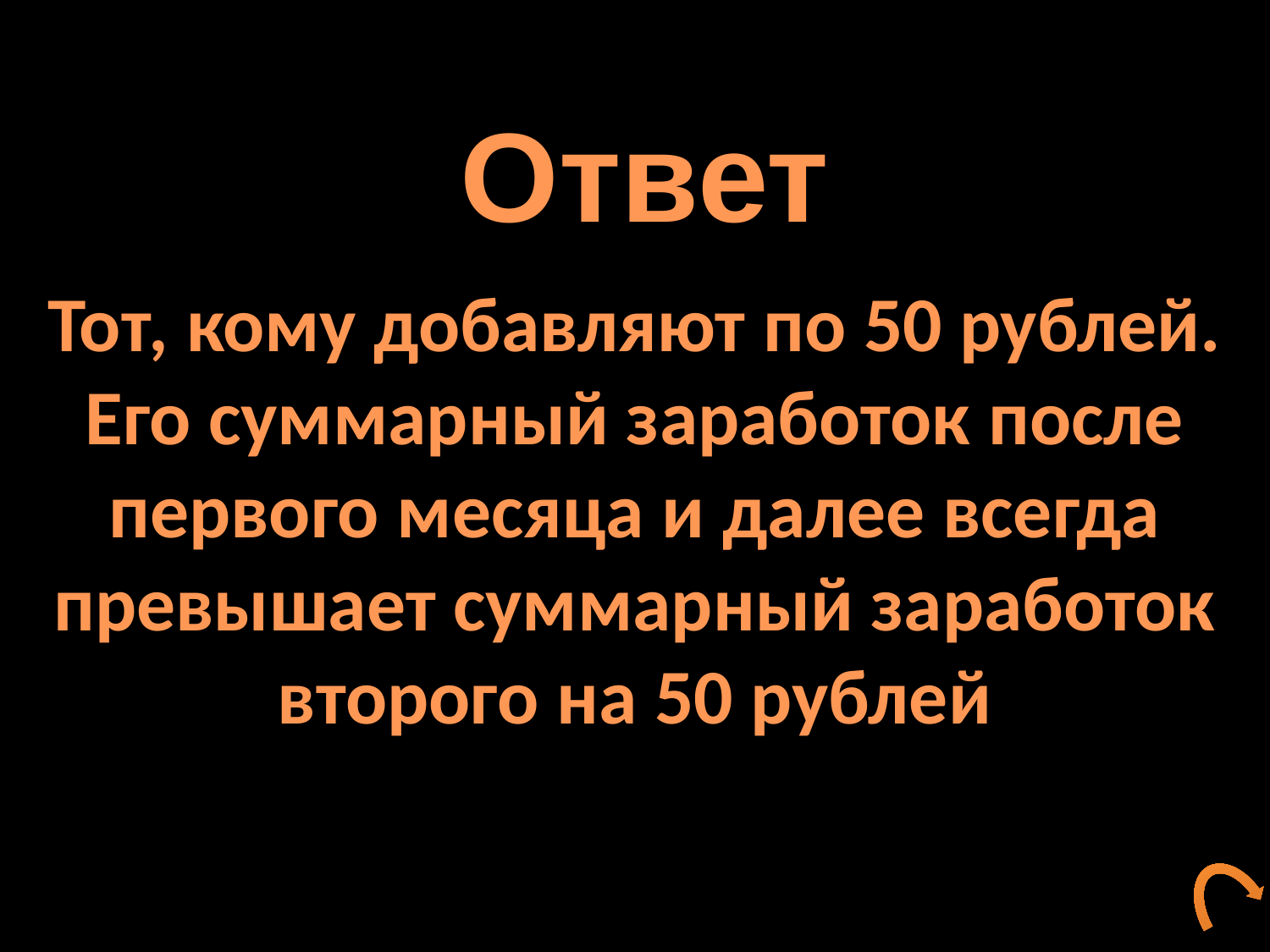

Ответ
Тот, кому добавляют по 50 рублей. Его суммарный заработок после первого месяца и далее всегда превышает суммарный заработок второго на 50 рублей